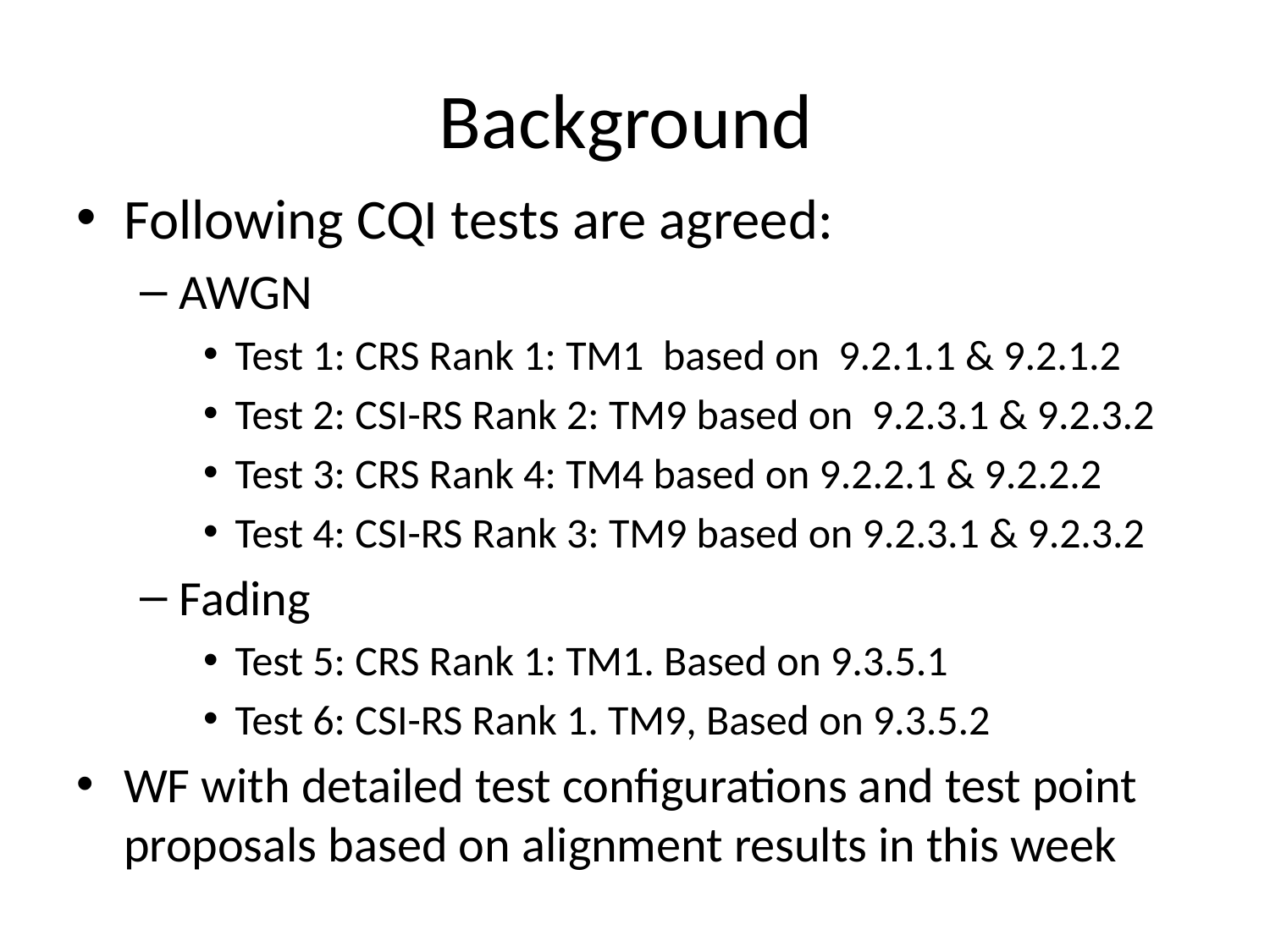

# Background
Following CQI tests are agreed:
AWGN
Test 1: CRS Rank 1: TM1  based on  9.2.1.1 & 9.2.1.2
Test 2: CSI-RS Rank 2: TM9 based on  9.2.3.1 & 9.2.3.2
Test 3: CRS Rank 4: TM4 based on 9.2.2.1 & 9.2.2.2
Test 4: CSI-RS Rank 3: TM9 based on 9.2.3.1 & 9.2.3.2
Fading
Test 5: CRS Rank 1: TM1. Based on 9.3.5.1
Test 6: CSI-RS Rank 1. TM9, Based on 9.3.5.2
WF with detailed test configurations and test point proposals based on alignment results in this week